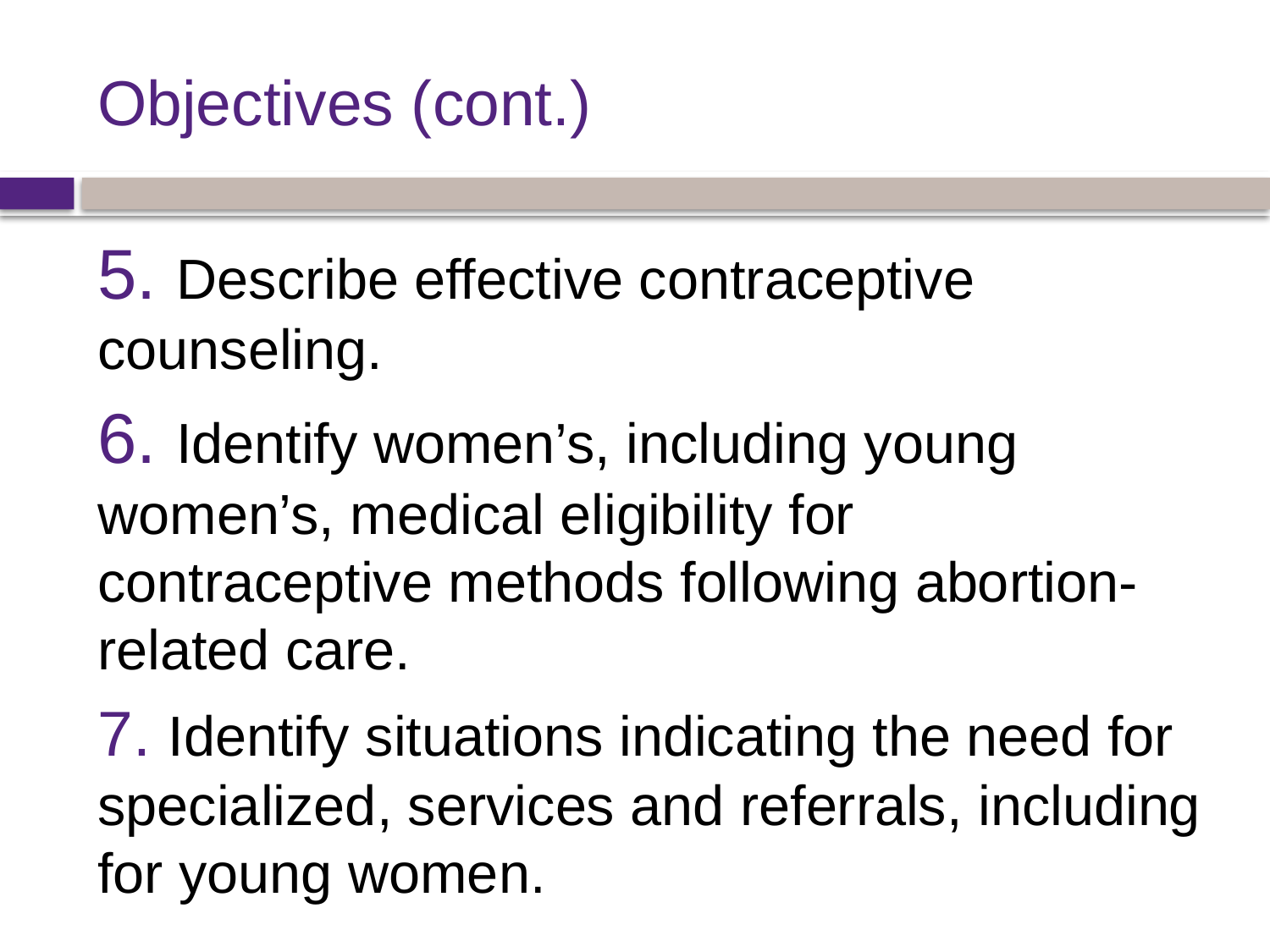

# Objectives (cont.)
5. Describe effective contraceptive counseling.
6. Identify women’s, including young women’s, medical eligibility for contraceptive methods following abortion-related care.
7. Identify situations indicating the need for specialized, services and referrals, including for young women.